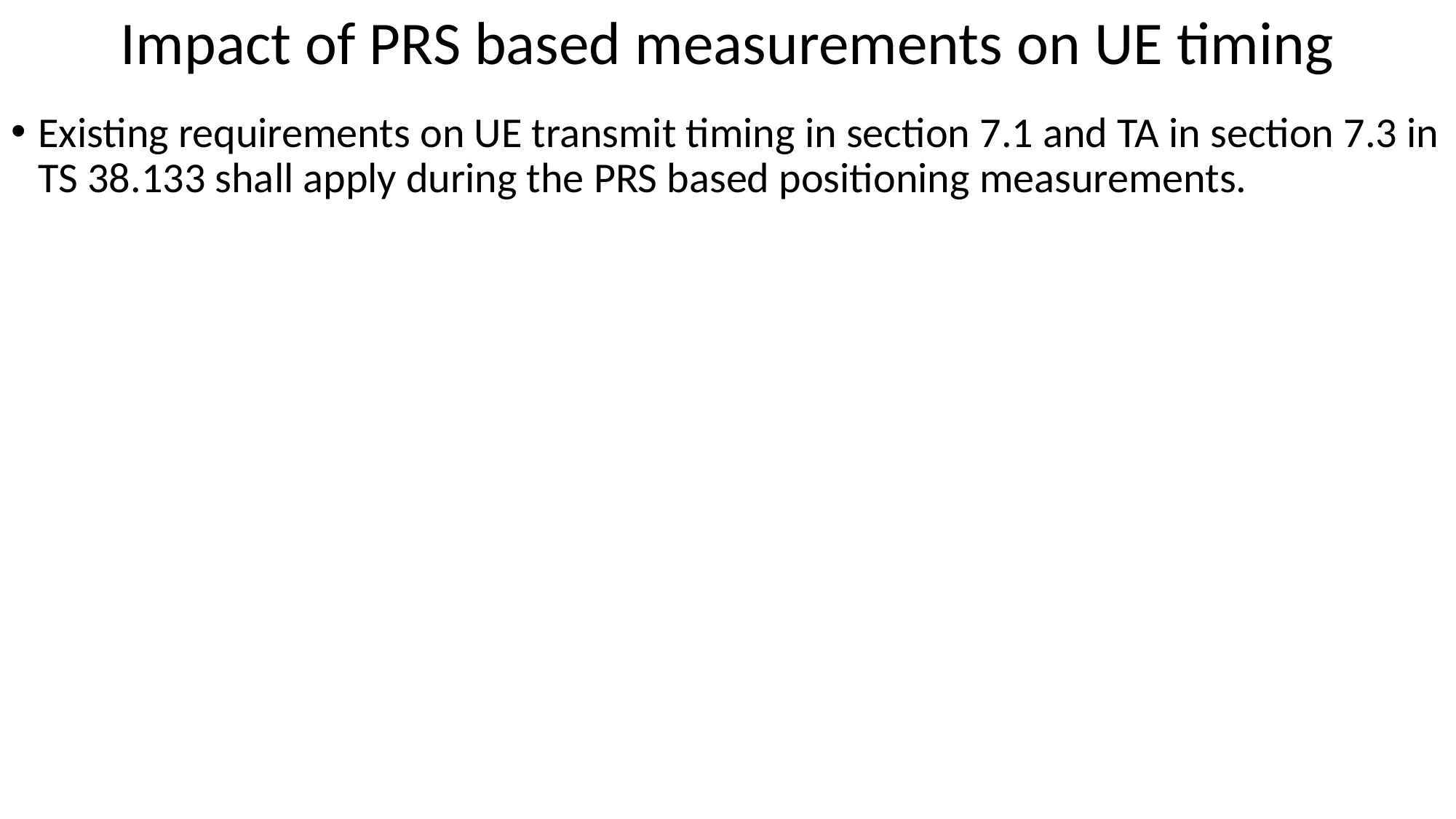

# Impact of PRS based measurements on UE timing
Existing requirements on UE transmit timing in section 7.1 and TA in section 7.3 in TS 38.133 shall apply during the PRS based positioning measurements.